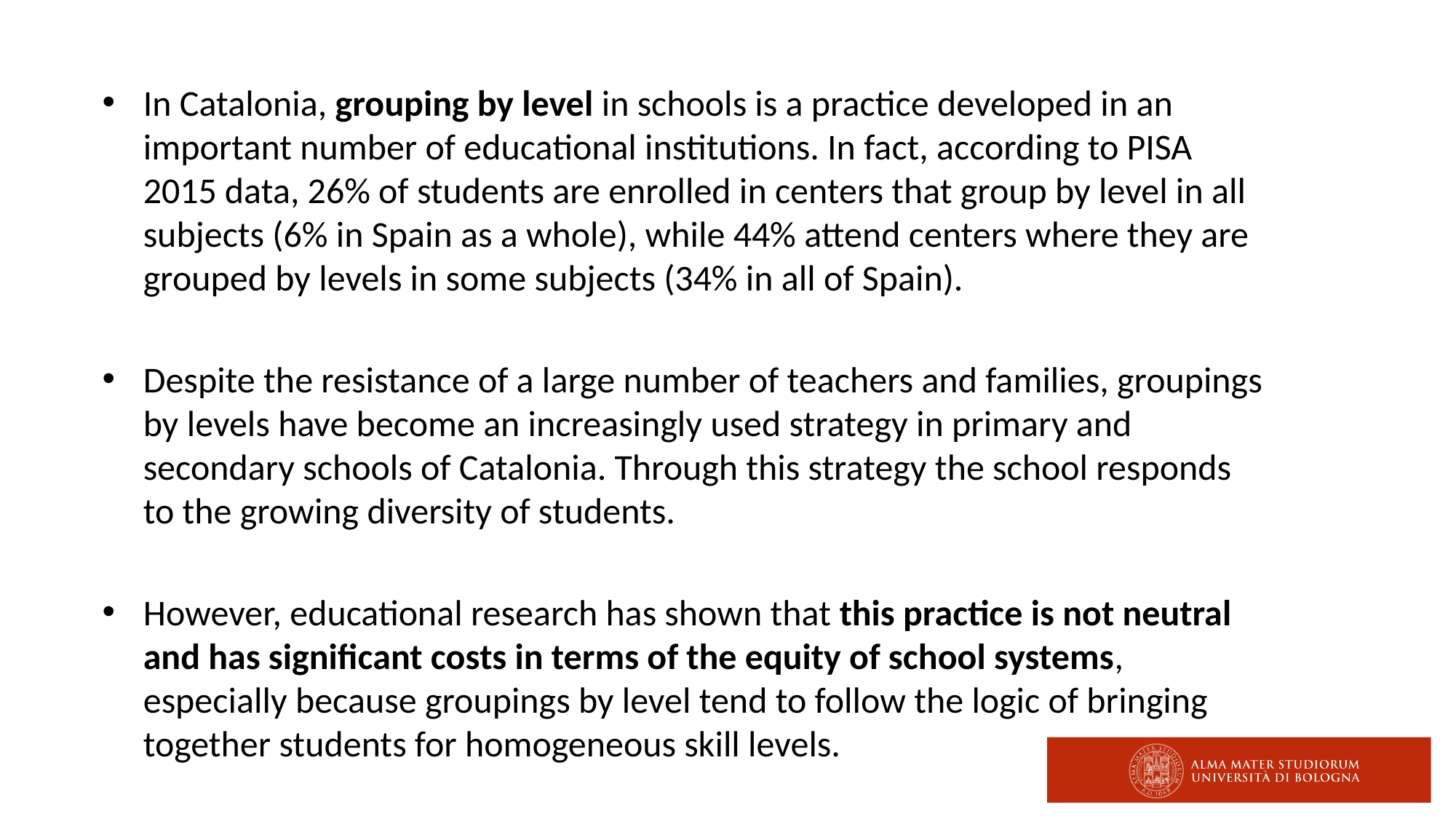

In Catalonia, grouping by level in schools is a practice developed in an important number of educational institutions. In fact, according to PISA 2015 data, 26% of students are enrolled in centers that group by level in all subjects (6% in Spain as a whole), while 44% attend centers where they are grouped by levels in some subjects (34% in all of Spain).

Despite the resistance of a large number of teachers and families, groupings by levels have become an increasingly used strategy in primary and secondary schools of Catalonia. Through this strategy the school responds to the growing diversity of students.

However, educational research has shown that this practice is not neutral and has significant costs in terms of the equity of school systems, especially because groupings by level tend to follow the logic of bringing together students for homogeneous skill levels.